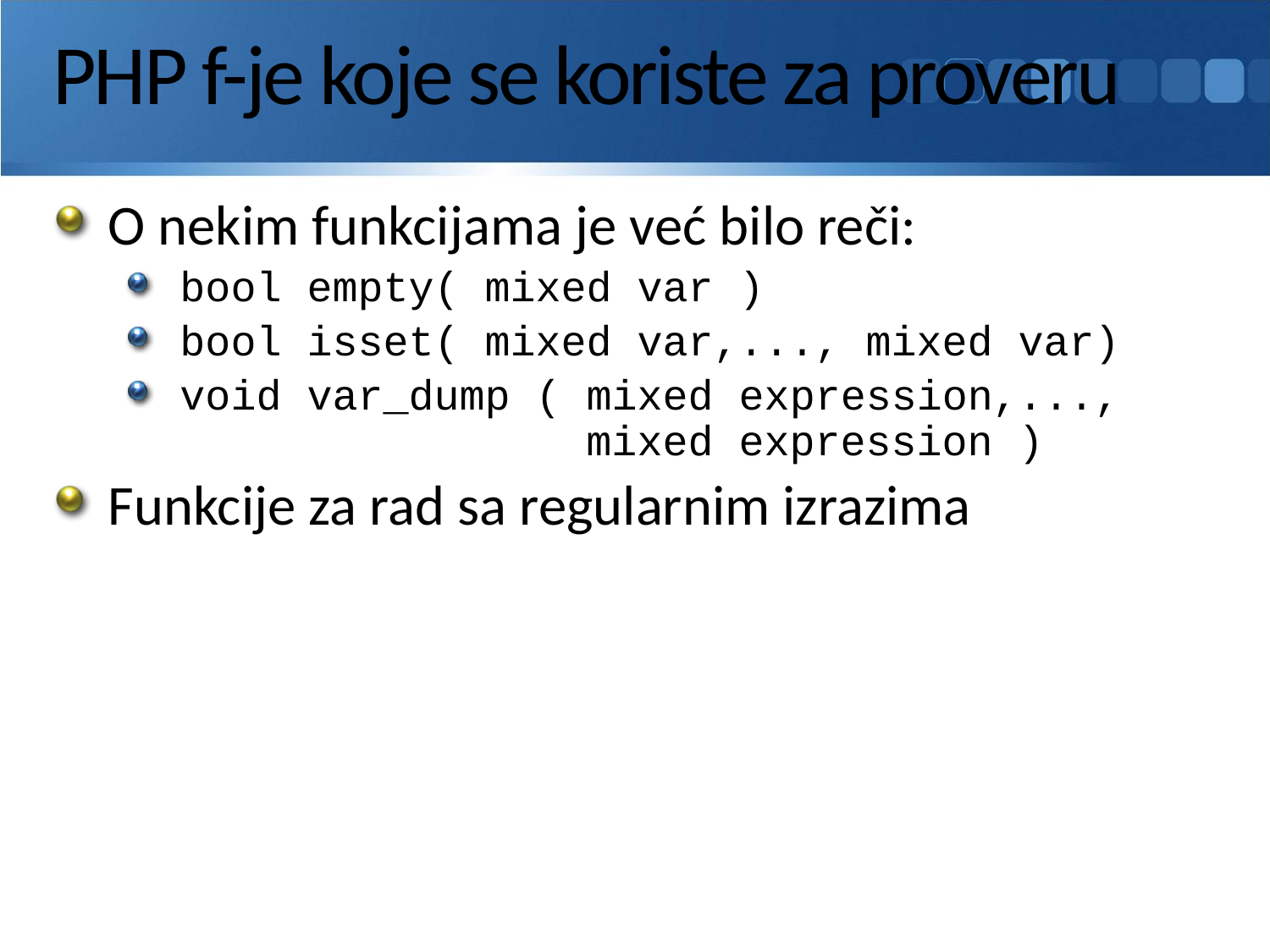

# PHP f-je koje se koriste za proveru
O nekim funkcijama je već bilo reči:
bool empty( mixed var )
bool isset( mixed var,..., mixed var)
void var_dump ( mixed expression,..., 			      mixed expression )
Funkcije za rad sa regularnim izrazima